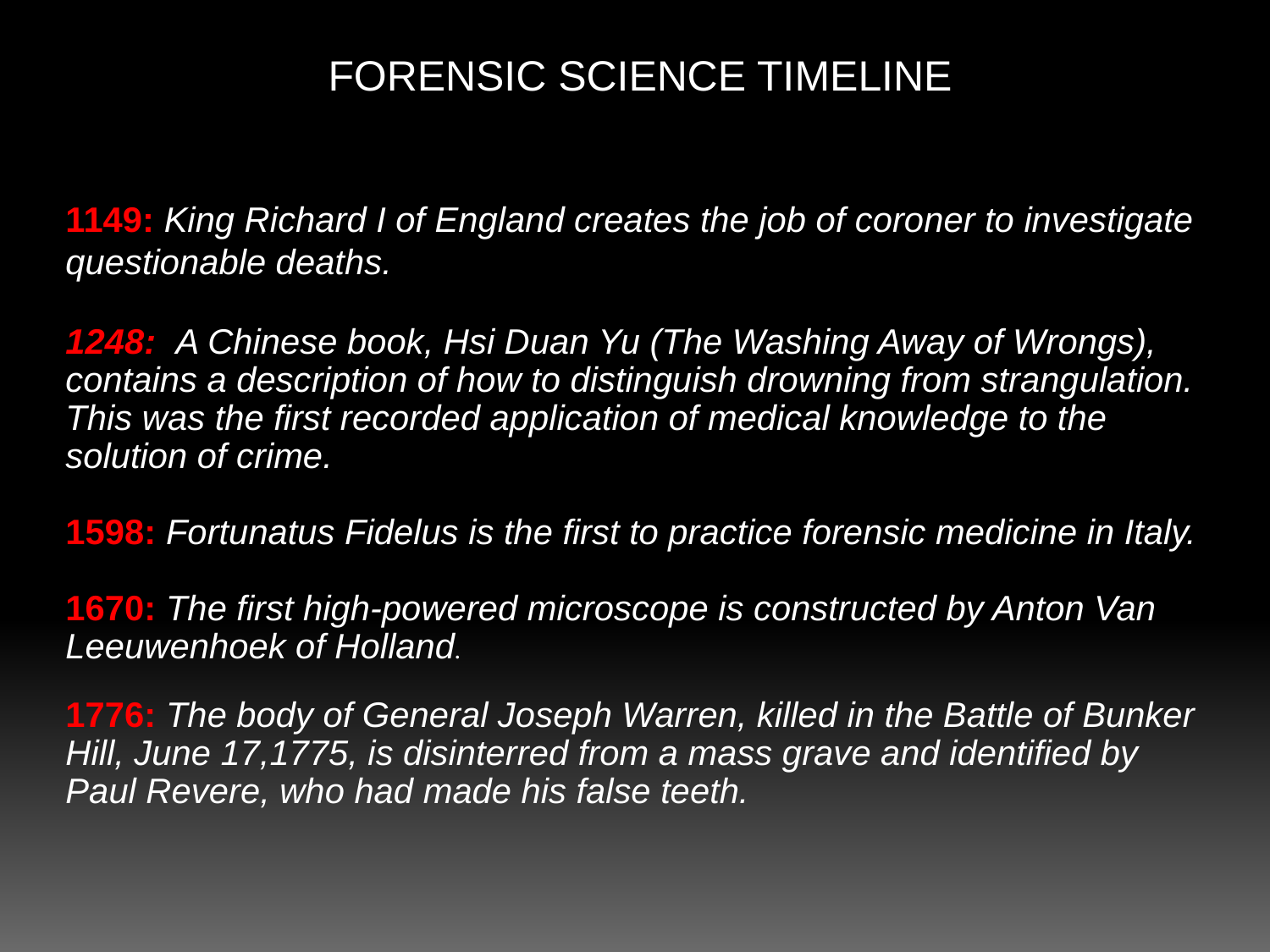

FORENSIC SCIENCE TIMELINE
1149: King Richard I of England creates the job of coroner to investigate questionable deaths.

1248:  A Chinese book, Hsi Duan Yu (The Washing Away of Wrongs), contains a description of how to distinguish drowning from strangulation. This was the first recorded application of medical knowledge to the solution of crime.

1598: Fortunatus Fidelus is the first to practice forensic medicine in Italy.

1670: The first high-powered microscope is constructed by Anton Van Leeuwenhoek of Holland.

1776: The body of General Joseph Warren, killed in the Battle of Bunker Hill, June 17,1775, is disinterred from a mass grave and identified by Paul Revere, who had made his false teeth.